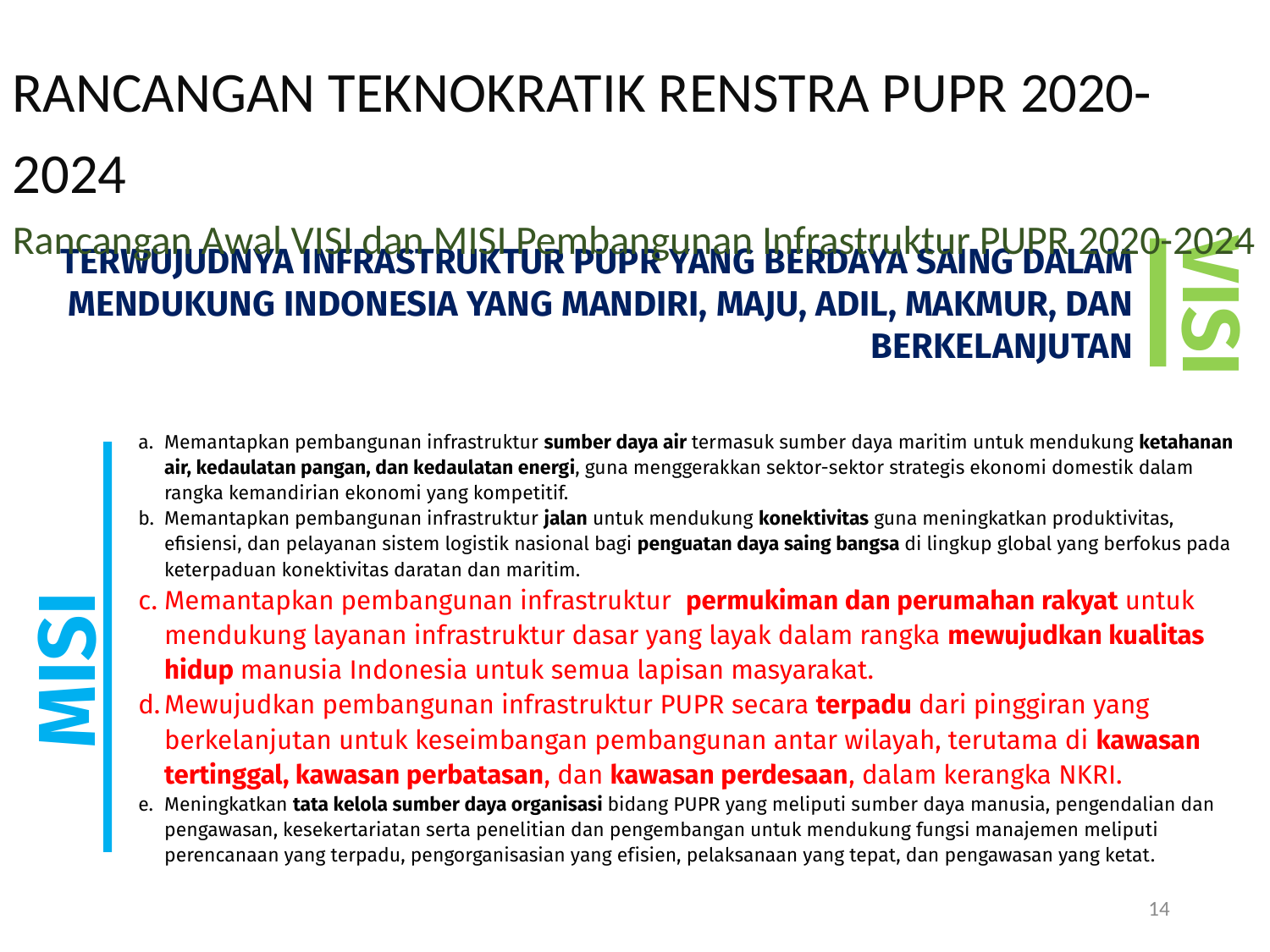

RANCANGAN TEKNOKRATIK RENSTRA PUPR 2020-2024
Rancangan Awal VISI dan MISI Pembangunan Infrastruktur PUPR 2020-2024
TERWUJUDNYA INFRASTRUKTUR PUPR YANG BERDAYA SAING DALAM MENDUKUNG INDONESIA YANG MANDIRI, MAJU, ADIL, MAKMUR, DAN BERKELANJUTAN

VISI
Memantapkan pembangunan infrastruktur sumber daya air termasuk sumber daya maritim untuk mendukung ketahanan air, kedaulatan pangan, dan kedaulatan energi, guna menggerakkan sektor-sektor strategis ekonomi domestik dalam rangka kemandirian ekonomi yang kompetitif.
Memantapkan pembangunan infrastruktur jalan untuk mendukung konektivitas guna meningkatkan produktivitas, efisiensi, dan pelayanan sistem logistik nasional bagi penguatan daya saing bangsa di lingkup global yang berfokus pada keterpaduan konektivitas daratan dan maritim.
Memantapkan pembangunan infrastruktur  permukiman dan perumahan rakyat untuk mendukung layanan infrastruktur dasar yang layak dalam rangka mewujudkan kualitas hidup manusia Indonesia untuk semua lapisan masyarakat.
Mewujudkan pembangunan infrastruktur PUPR secara terpadu dari pinggiran yang berkelanjutan untuk keseimbangan pembangunan antar wilayah, terutama di kawasan tertinggal, kawasan perbatasan, dan kawasan perdesaan, dalam kerangka NKRI.
Meningkatkan tata kelola sumber daya organisasi bidang PUPR yang meliputi sumber daya manusia, pengendalian dan pengawasan, kesekertariatan serta penelitian dan pengembangan untuk mendukung fungsi manajemen meliputi perencanaan yang terpadu, pengorganisasian yang efisien, pelaksanaan yang tepat, dan pengawasan yang ketat.

MISI
14